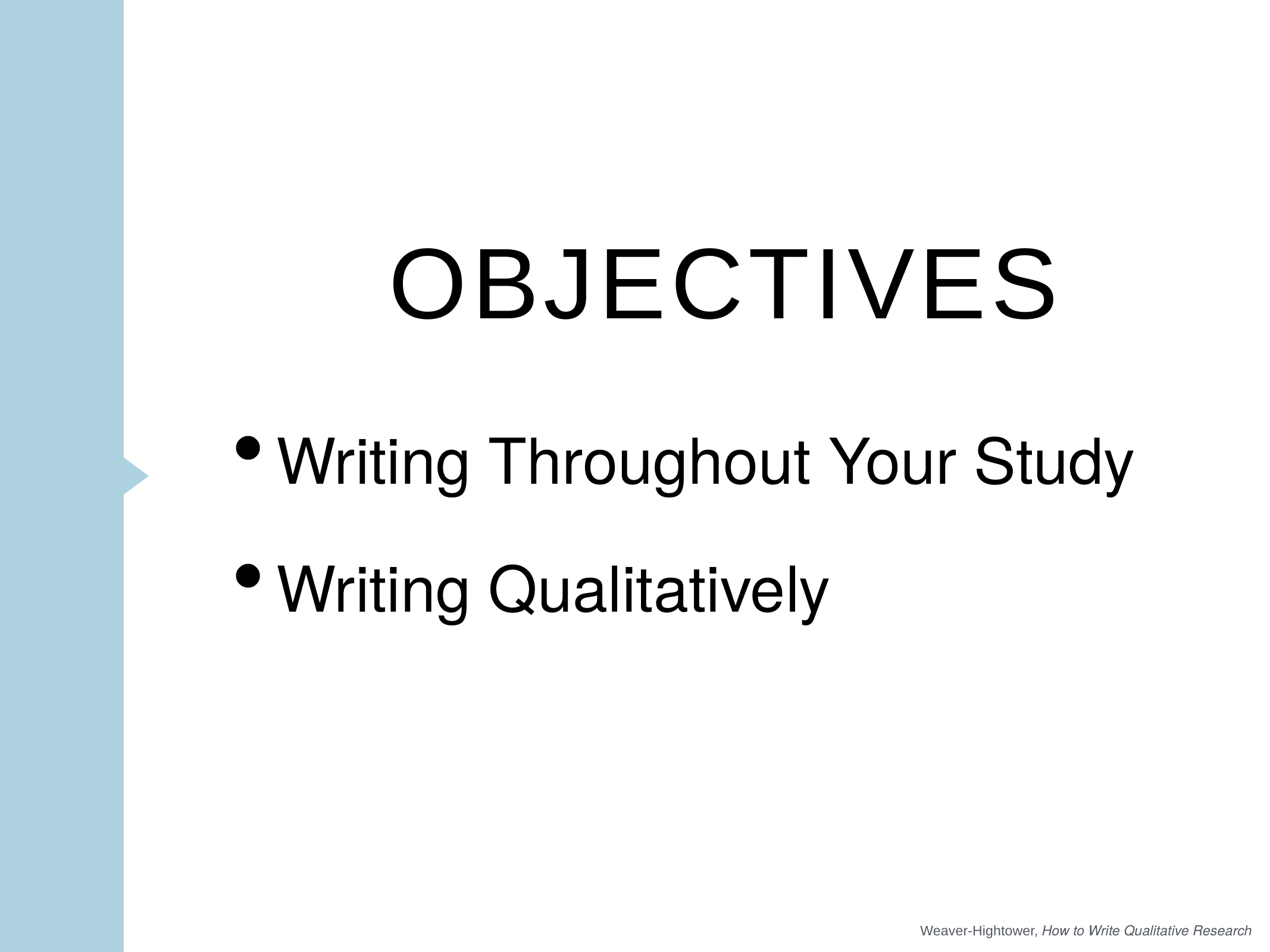

# Objectives
Writing Throughout Your Study
Writing Qualitatively